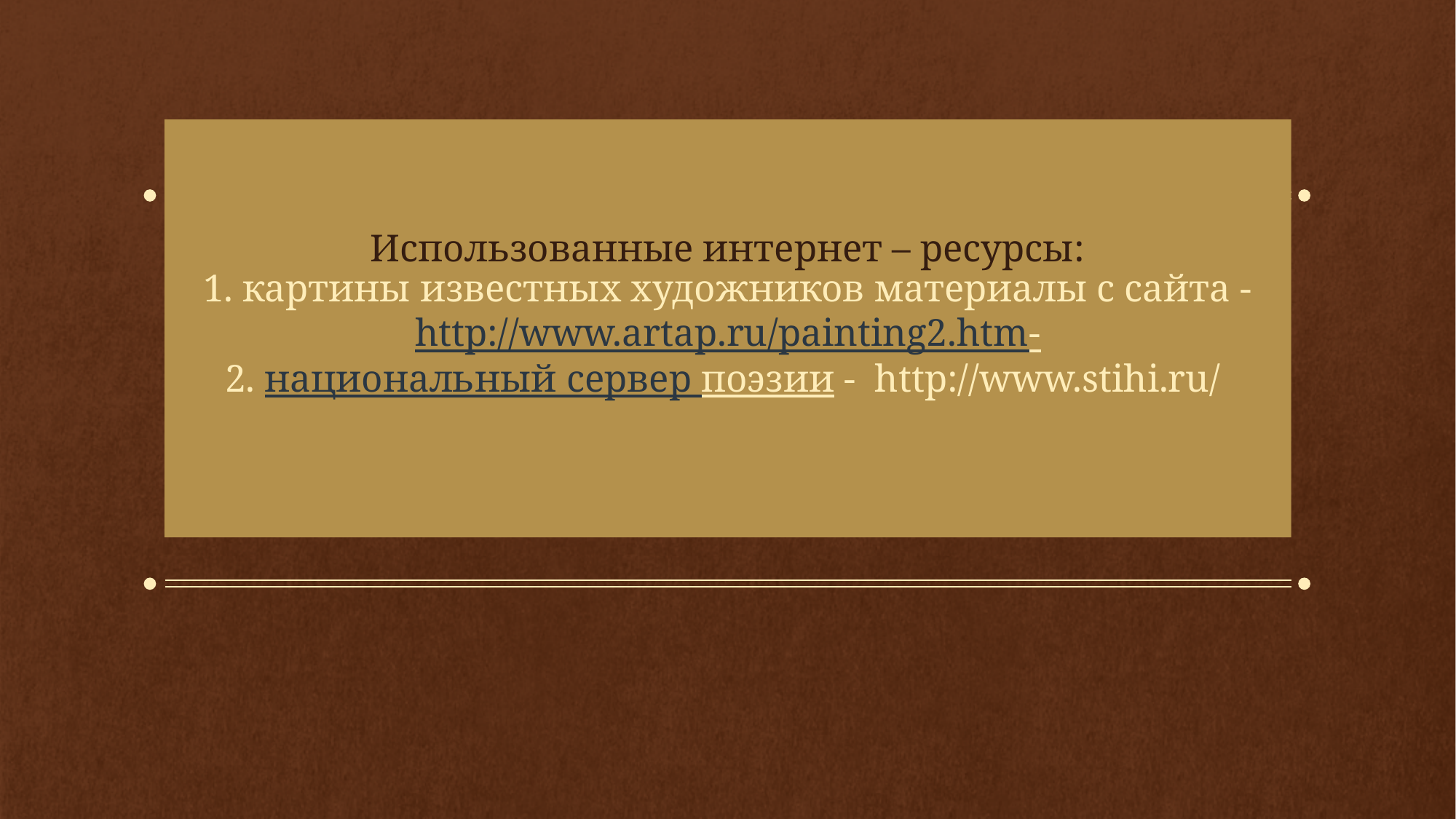

# Использованные интернет – ресурсы: 1. картины известных художников материалы с сайта -http://www.artap.ru/painting2.htm- 2. национальный сервер поэзии -  http://www.stihi.ru/